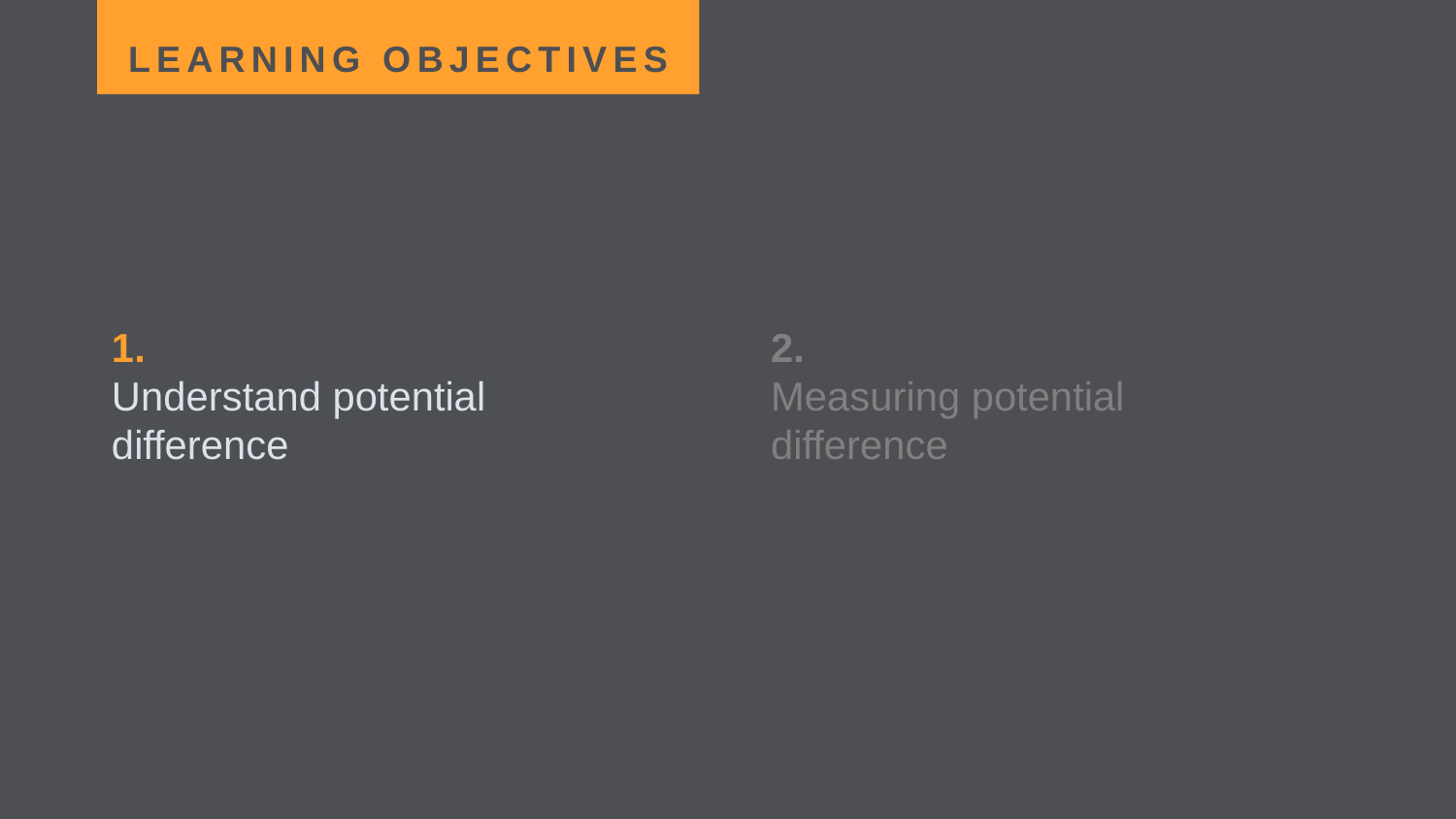

LEARNING OBJECTIVES
1.
Understand potential difference
2.
Measuring potential difference